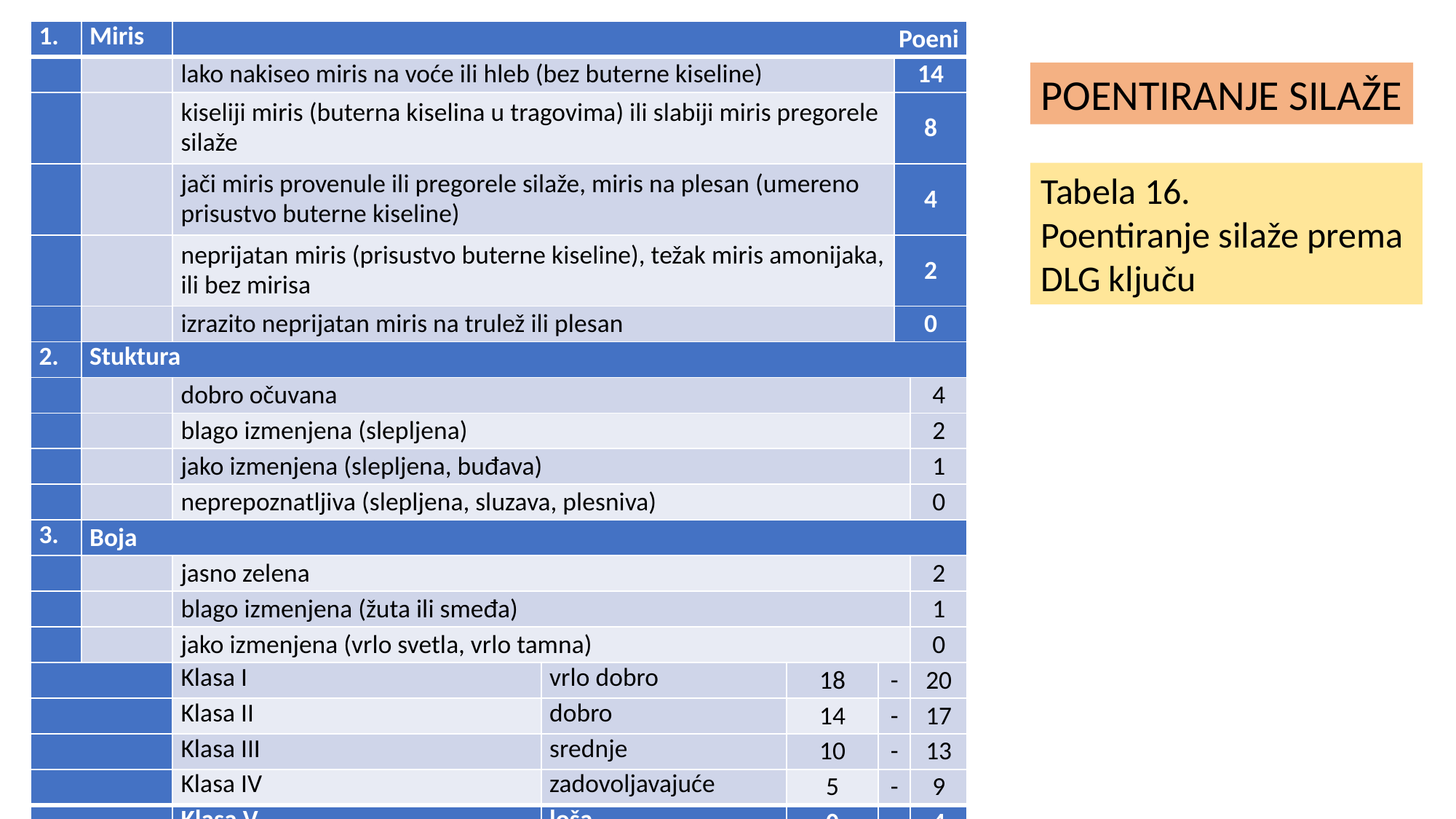

| 1. | Miris | Poeni |  |  |  |  |  |
| --- | --- | --- | --- | --- | --- | --- | --- |
|  |  | lako nakiseo miris na voće ili hleb (bez buterne kiseline) |  |  |  | 14 |  |
|  |  | kiseliji miris (buterna kiselina u tragovima) ili slabiji miris pregorele silaže |  |  |  | 8 |  |
|  |  | jači miris provenule ili pregorele silaže, miris na plesan (umereno prisustvo buterne kiseline) |  |  |  | 4 |  |
|  |  | neprijatan miris (prisustvo buterne kiseline), težak miris amonijaka, ili bez mirisa |  |  |  | 2 |  |
|  |  | izrazito neprijatan miris na trulež ili plesan |  |  |  | 0 |  |
| 2. | Stuktura |  |  |  |  |  |  |
|  |  | dobro očuvana |  |  |  |  | 4 |
|  |  | blago izmenjena (slepljena) |  |  |  |  | 2 |
|  |  | jako izmenjena (slepljena, buđava) |  |  |  |  | 1 |
|  |  | neprepoznatljiva (slepljena, sluzava, plesniva) |  |  |  |  | 0 |
| 3. | Boja |  |  |  |  |  |  |
|  |  | jasno zelena |  |  |  |  | 2 |
|  |  | blago izmenjena (žuta ili smeđa) |  |  |  |  | 1 |
|  |  | jako izmenjena (vrlo svetla, vrlo tamna) |  |  |  |  | 0 |
|  |  | Klasa I | vrlo dobro | 18 | - |  | 20 |
|  |  | Klasa II | dobro | 14 | - |  | 17 |
|  |  | Klasa III | srednje | 10 | - |  | 13 |
|  |  | Klasa IV | zadovoljavajuće | 5 | - |  | 9 |
|  |  | Klasa V | loša | 0 | - |  | 4 |
POENTIRANJE SILAŽE
Tabela 16.
Poentiranje silaže prema
DLG ključu